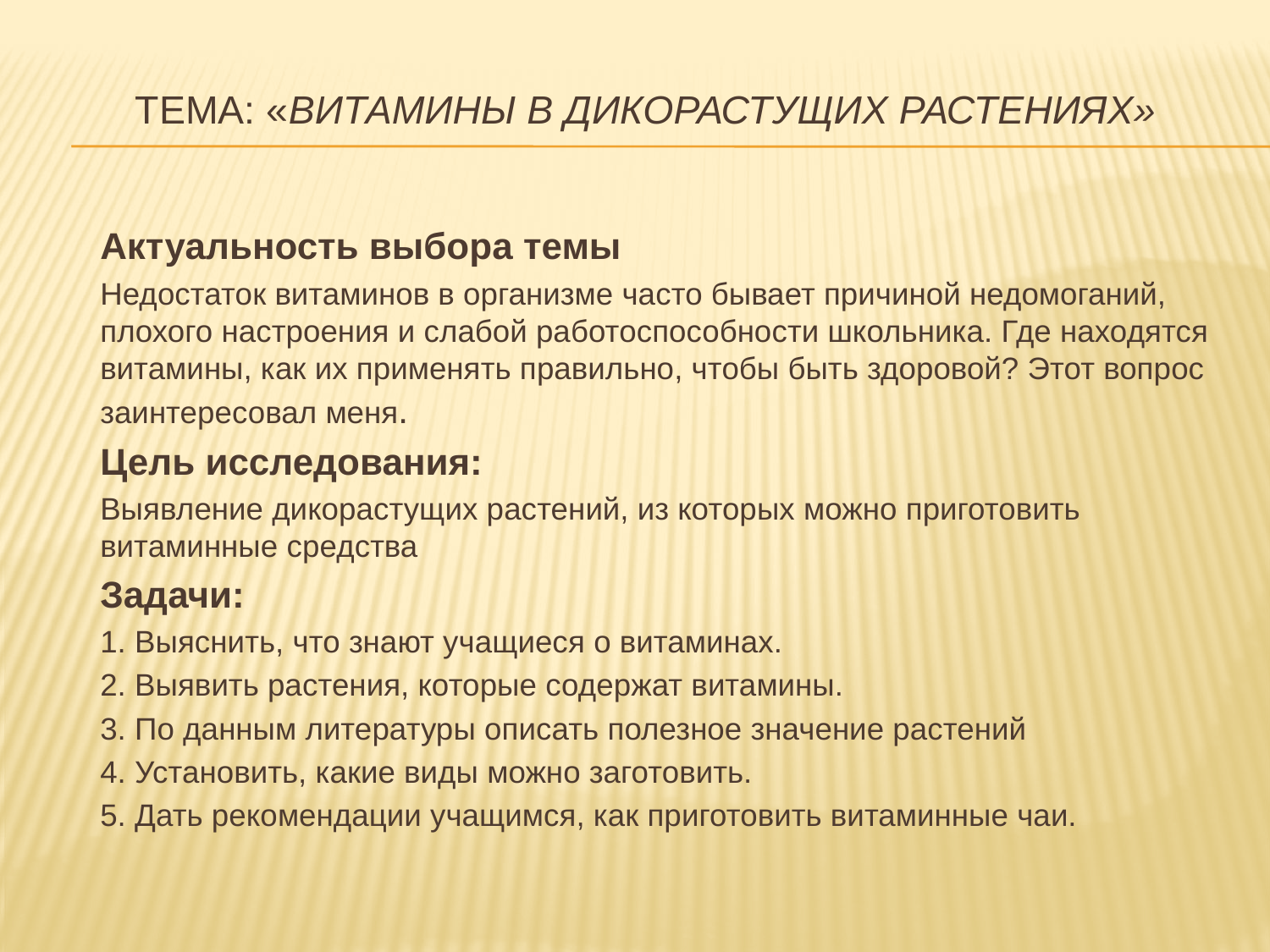

# Тема: «Витамины в дикорастущих растениях»
	Актуальность выбора темы
	Недостаток витаминов в организме часто бывает причиной недомоганий, плохого настроения и слабой работоспособности школьника. Где находятся витамины, как их применять правильно, чтобы быть здоровой? Этот вопрос заинтересовал меня.
	Цель исследования:
	Выявление дикорастущих растений, из которых можно приготовить витаминные средства
	Задачи:
	1. Выяснить, что знают учащиеся о витаминах.
	2. Выявить растения, которые содержат витамины.
	3. По данным литературы описать полезное значение растений
	4. Установить, какие виды можно заготовить.
	5. Дать рекомендации учащимся, как приготовить витаминные чаи.